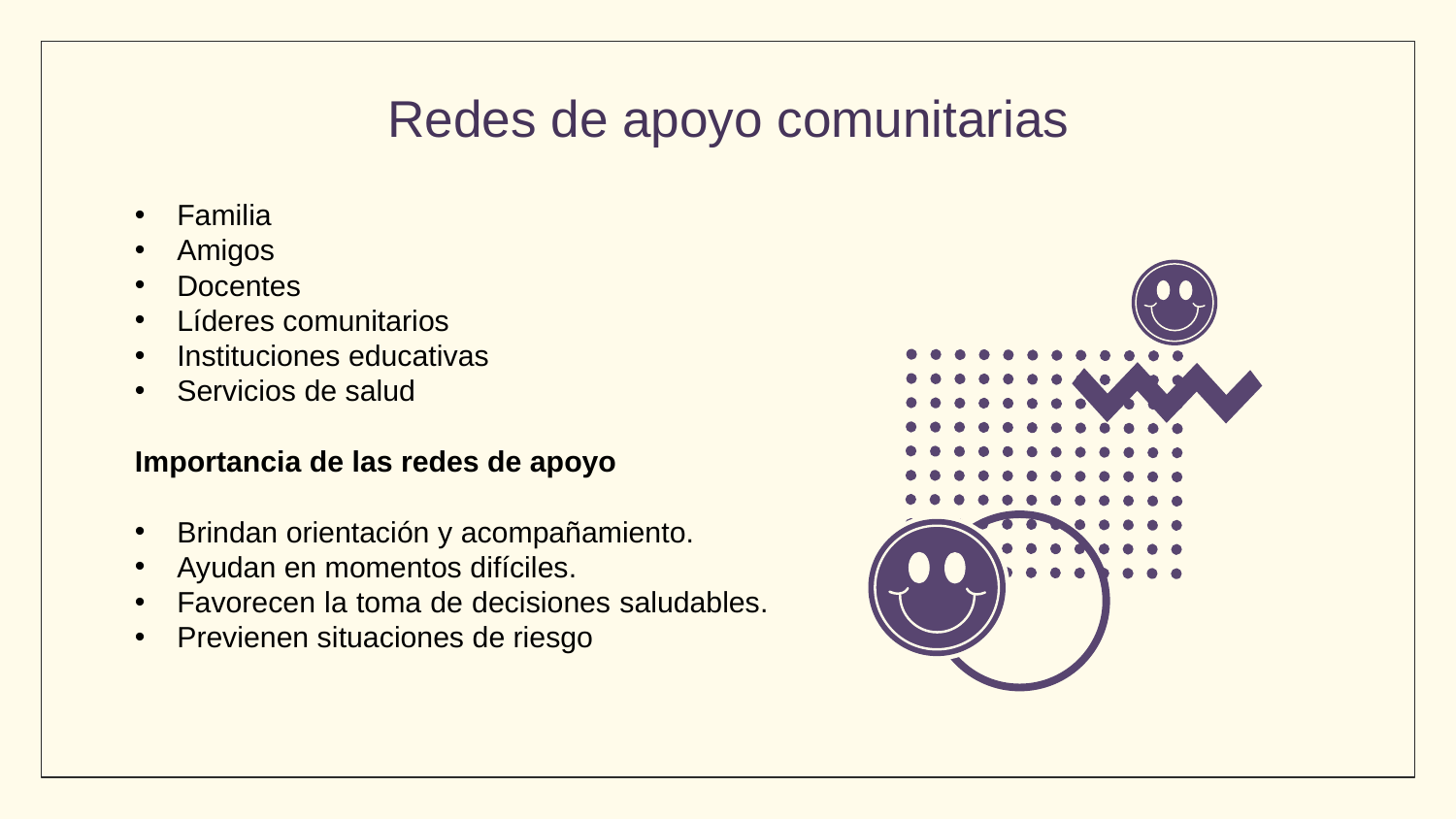

# Redes de apoyo comunitarias
Familia
Amigos
Docentes
Líderes comunitarios
Instituciones educativas
Servicios de salud

Importancia de las redes de apoyo

Brindan orientación y acompañamiento.
Ayudan en momentos difíciles.
Favorecen la toma de decisiones saludables.
Previenen situaciones de riesgo